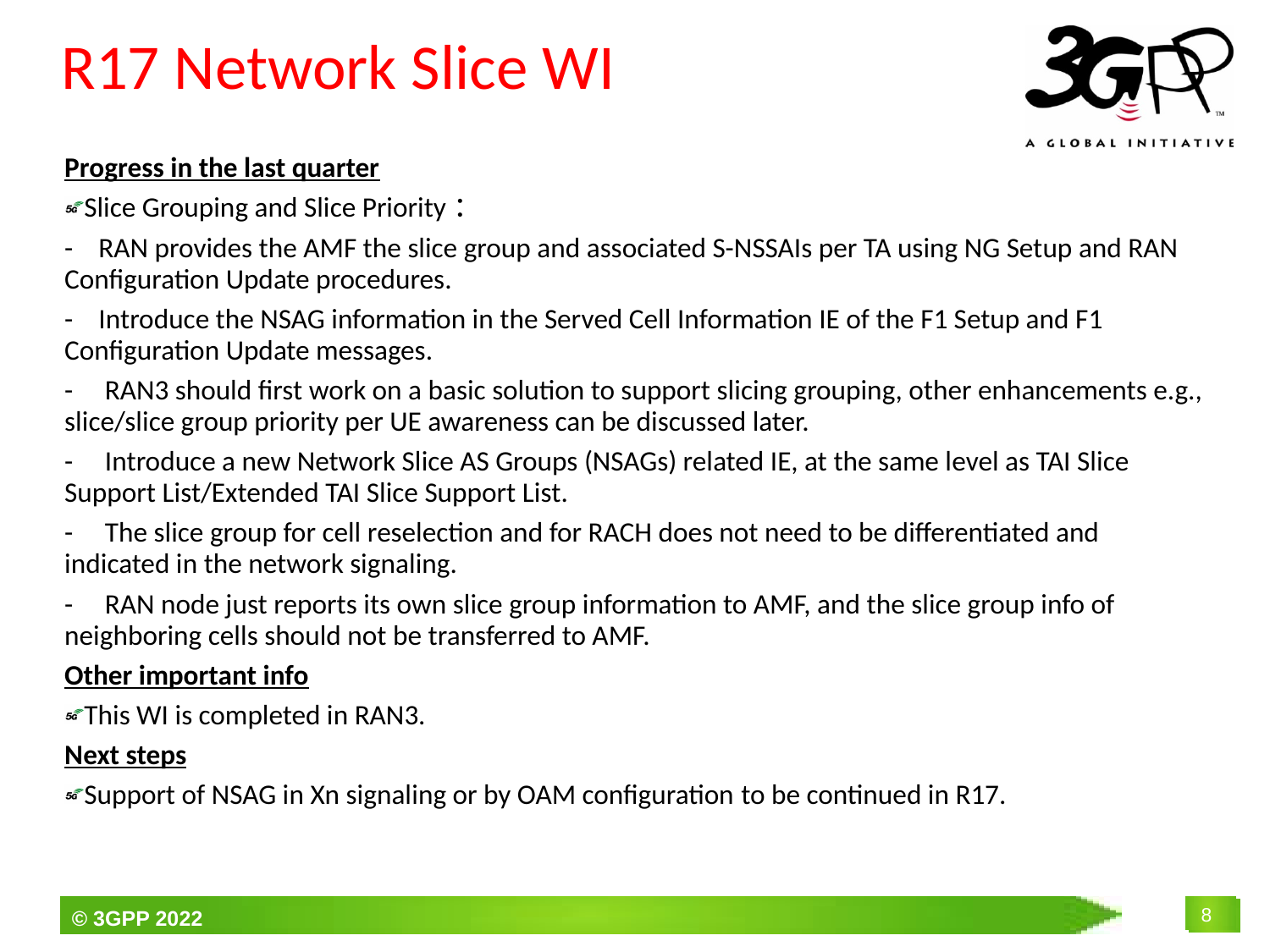

# R17 Network Slice WI
Progress in the last quarter
Slice Grouping and Slice Priority：
-    RAN provides the AMF the slice group and associated S-NSSAIs per TA using NG Setup and RAN Configuration Update procedures.
-    Introduce the NSAG information in the Served Cell Information IE of the F1 Setup and F1 Configuration Update messages.
-     RAN3 should first work on a basic solution to support slicing grouping, other enhancements e.g., slice/slice group priority per UE awareness can be discussed later.
-     Introduce a new Network Slice AS Groups (NSAGs) related IE, at the same level as TAI Slice Support List/Extended TAI Slice Support List.
-     The slice group for cell reselection and for RACH does not need to be differentiated and indicated in the network signaling.
-     RAN node just reports its own slice group information to AMF, and the slice group info of neighboring cells should not be transferred to AMF.
Other important info
This WI is completed in RAN3.
Next steps
Support of NSAG in Xn signaling or by OAM configuration to be continued in R17.

8